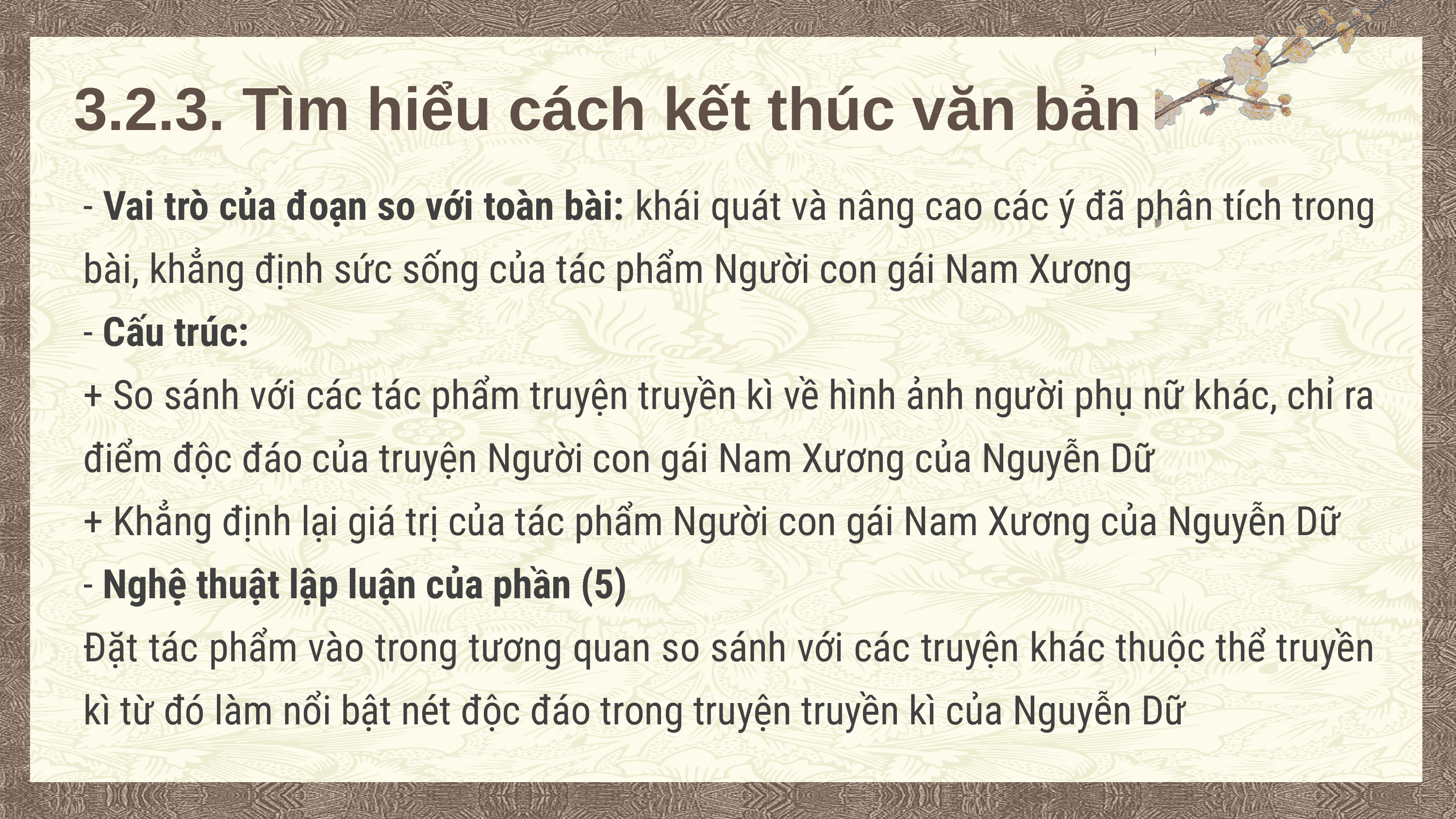

3.2.3. Tìm hiểu cách kết thúc văn bản
- Vai trò của đoạn so với toàn bài: khái quát và nâng cao các ý đã phân tích trong bài, khẳng định sức sống của tác phẩm Người con gái Nam Xương
- Cấu trúc:
+ So sánh với các tác phẩm truyện truyền kì về hình ảnh người phụ nữ khác, chỉ ra điểm độc đáo của truyện Người con gái Nam Xương của Nguyễn Dữ
+ Khẳng định lại giá trị của tác phẩm Người con gái Nam Xương của Nguyễn Dữ
- Nghệ thuật lập luận của phần (5)
Đặt tác phẩm vào trong tương quan so sánh với các truyện khác thuộc thể truyền kì từ đó làm nổi bật nét độc đáo trong truyện truyền kì của Nguyễn Dữ